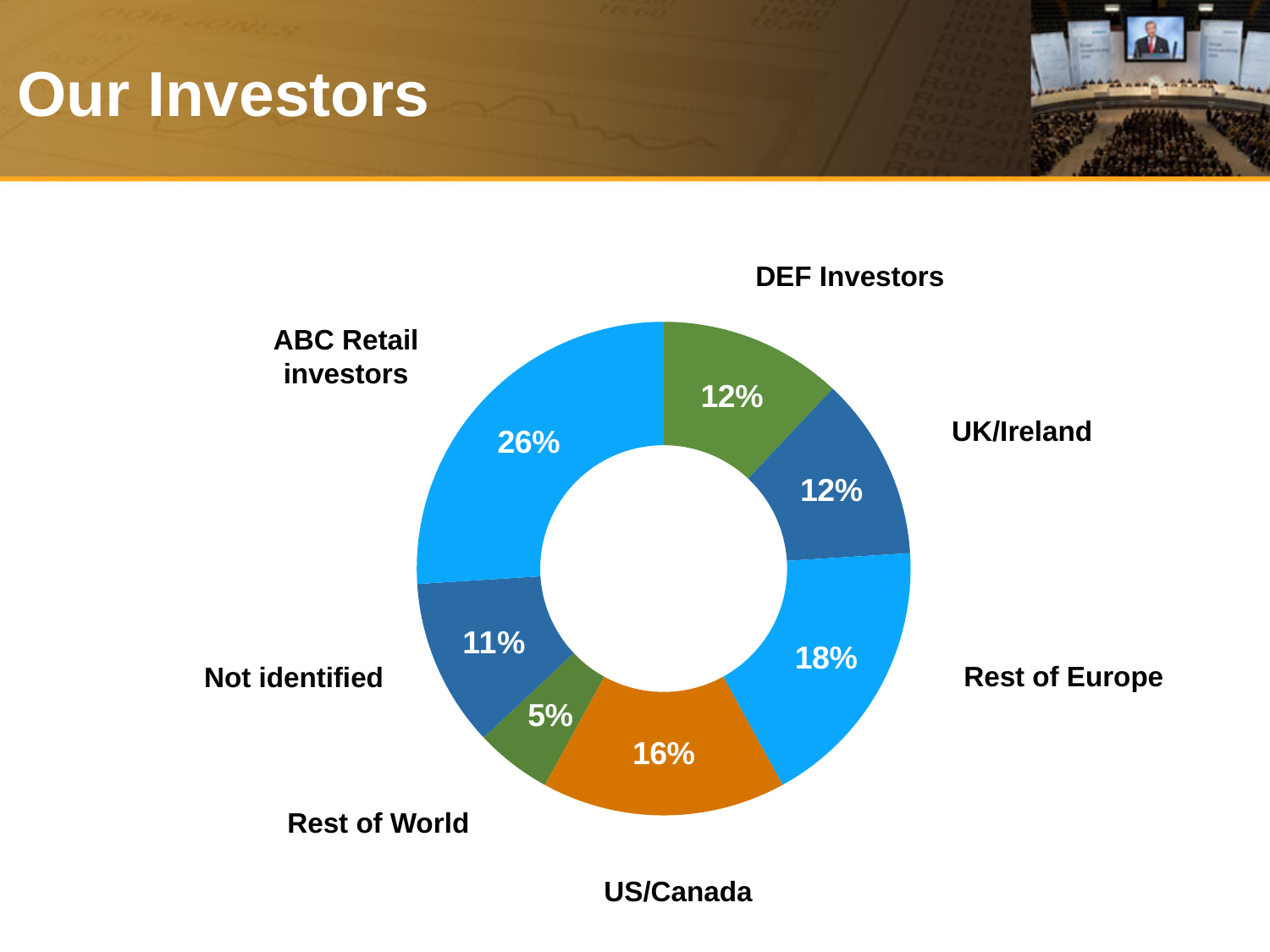

Our Investors

### Chart

| Category | Sales |  |
|---|---|---|
| German institutional investors | 12.0 | None |
| UK/Ireland | 12.0 | None |
| Rest of Europe | 18.0 | None |
| US/Canada | 16.0 | None |
| Rest of World | 5.0 | None |
| Not identified | 11.0 | None |
| German retail investors | 26.0 | None |
DEF Investors
ABC Retail investors
UK/Ireland
Rest of Europe
Not identified
Rest of World
US/Canada